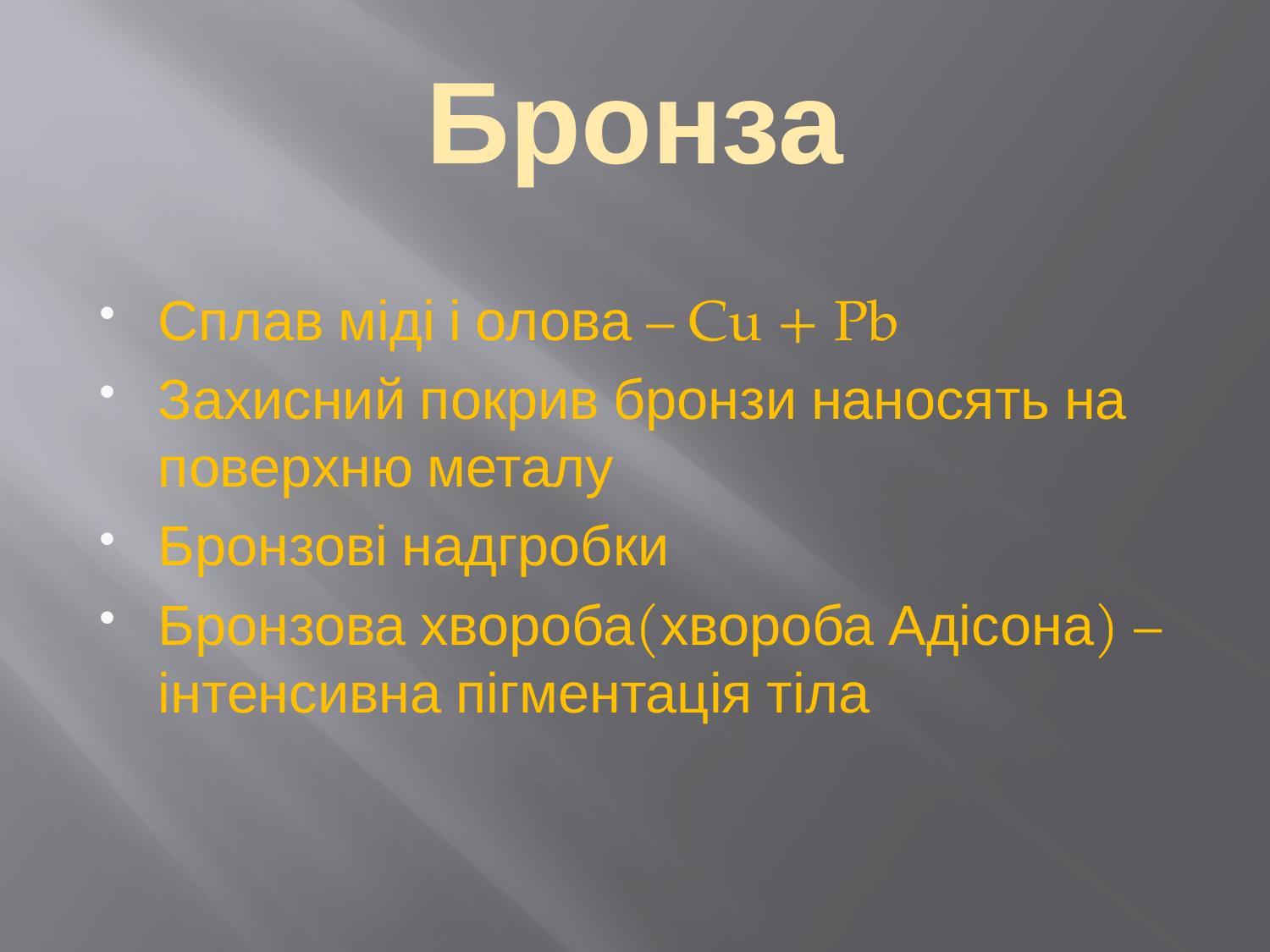

# Бронза
Сплав міді і олова – Cu + Pb
Захисний покрив бронзи наносять на поверхню металу
Бронзові надгробки
Бронзова хвороба(хвороба Адісона) – інтенсивна пігментація тіла